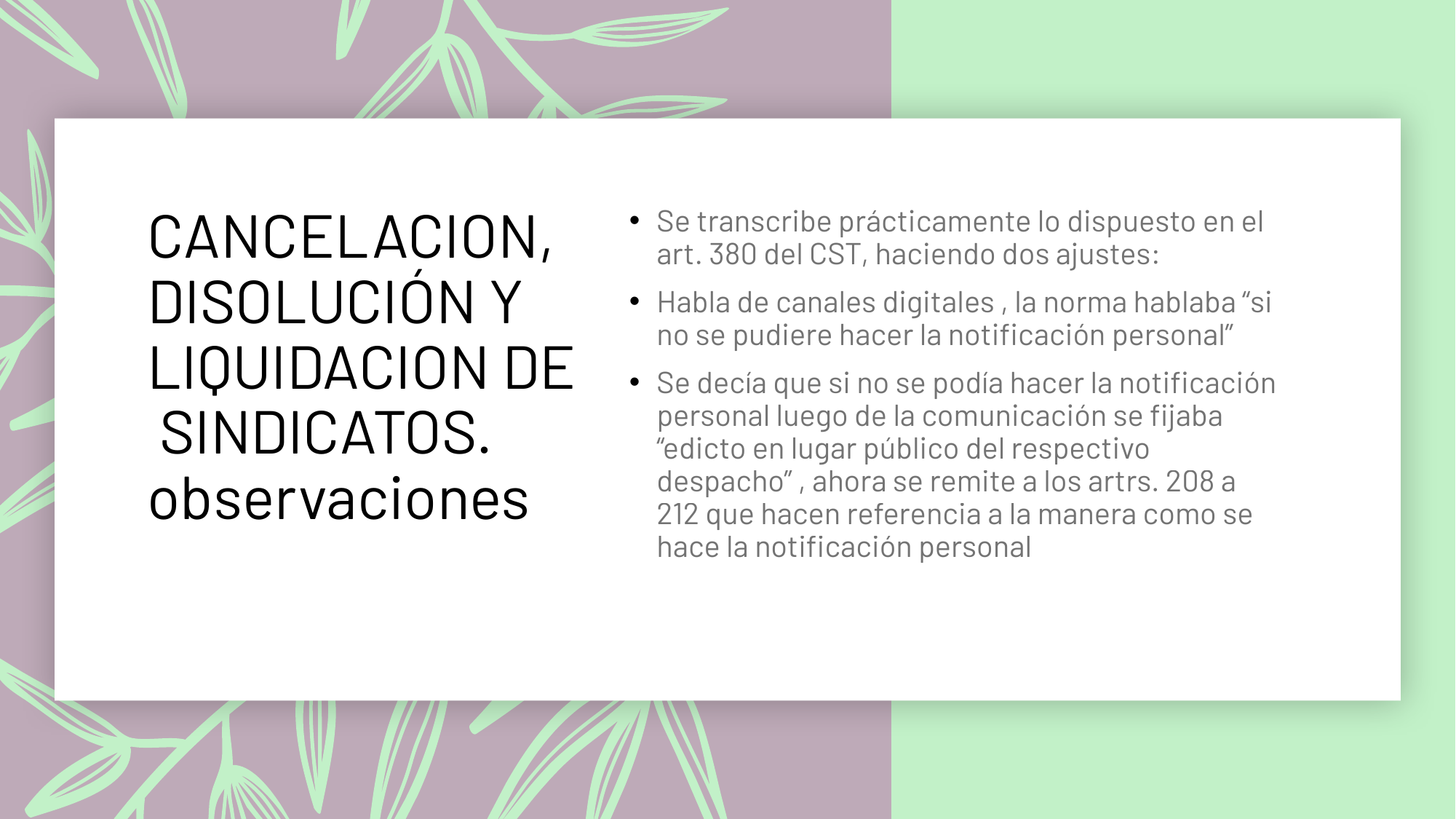

# CANCELACION, DISOLUCIÓN Y LIQUIDACION DE  SINDICATOS. observaciones
Se transcribe prácticamente lo dispuesto en el art. 380 del CST, haciendo dos ajustes:
Habla de canales digitales , la norma hablaba “si no se pudiere hacer la notificación personal”
Se decía que si no se podía hacer la notificación personal luego de la comunicación se fijaba “edicto en lugar público del respectivo despacho” , ahora se remite a los artrs. 208 a 212 que hacen referencia a la manera como se hace la notificación personal